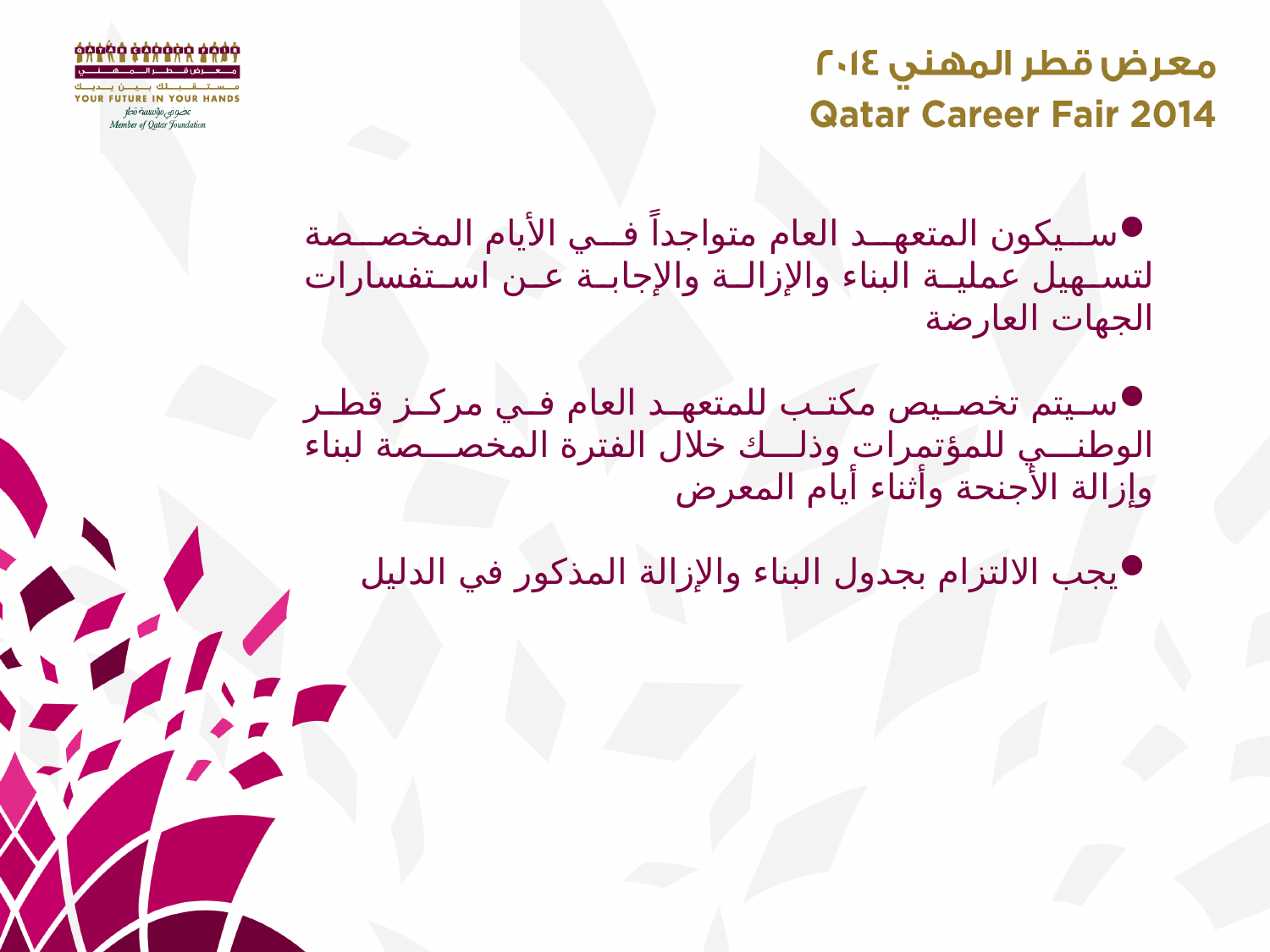

سيكون المتعهد العام متواجداً في الأيام المخصصة لتسهيل عملية البناء والإزالة والإجابة عن استفسارات الجهات العارضة

سيتم تخصيص مكتب للمتعهد العام في مركز قطر الوطني للمؤتمرات وذلك خلال الفترة المخصصة لبناء وإزالة الأجنحة وأثناء أيام المعرض

يجب الالتزام بجدول البناء والإزالة المذكور في الدليل